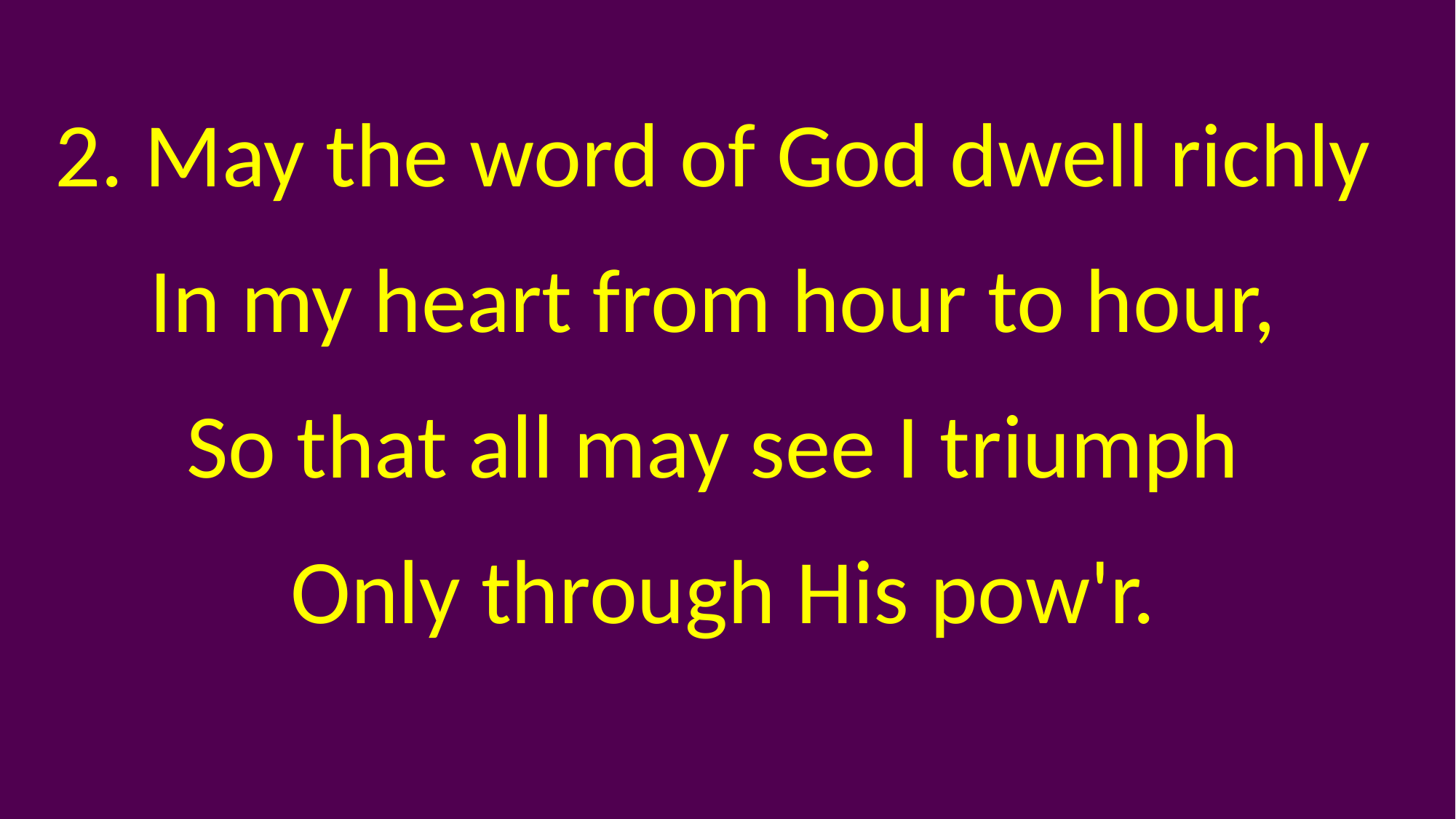

2. May the word of God dwell richly
In my heart from hour to hour,
So that all may see I triumph
Only through His pow'r.